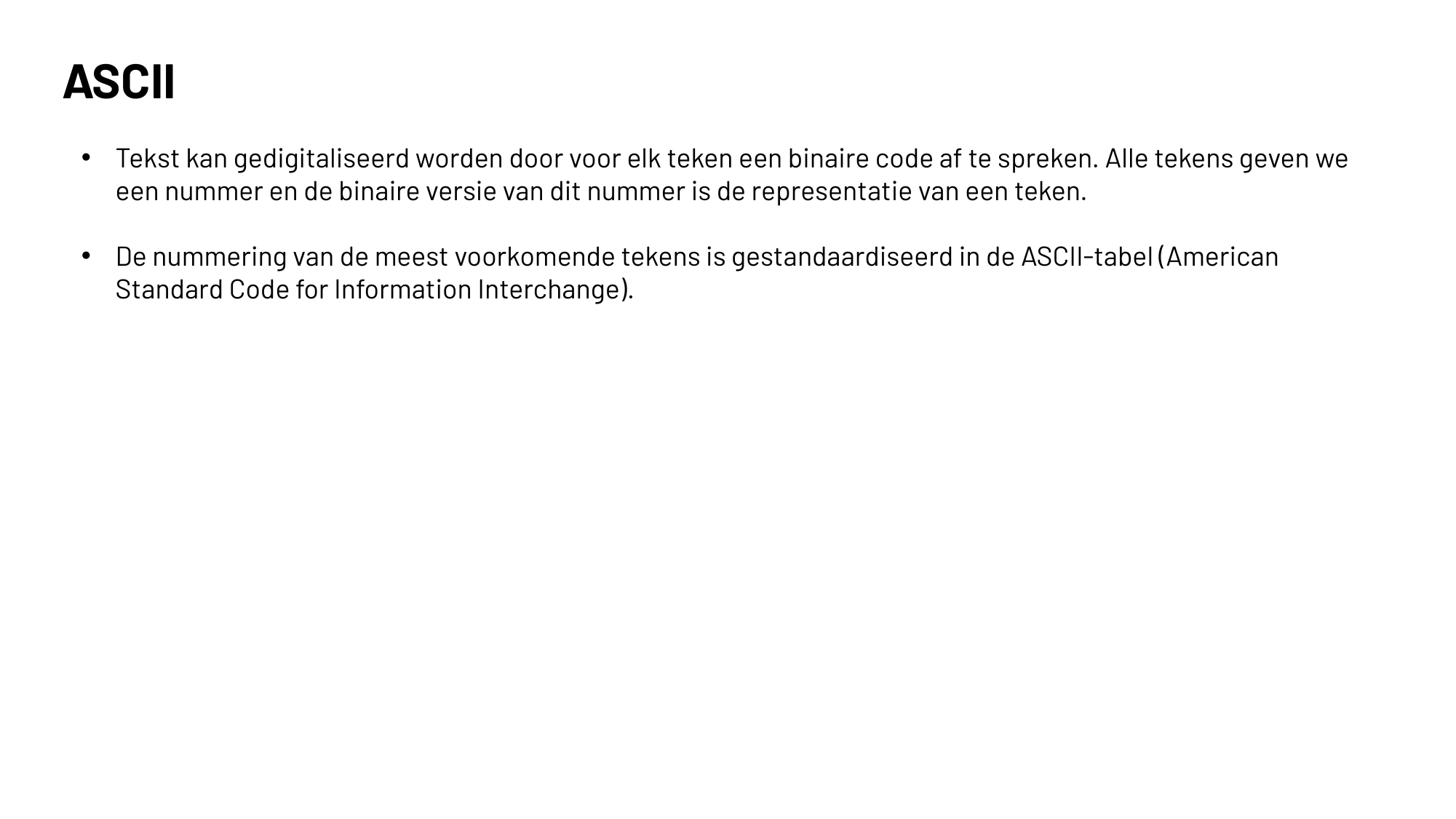

ASCII
Tekst kan gedigitaliseerd worden door voor elk teken een binaire code af te spreken. Alle tekens geven we een nummer en de binaire versie van dit nummer is de representatie van een teken.
De nummering van de meest voorkomende tekens is gestandaardiseerd in de ASCII-tabel (American Standard Code for Information Interchange).